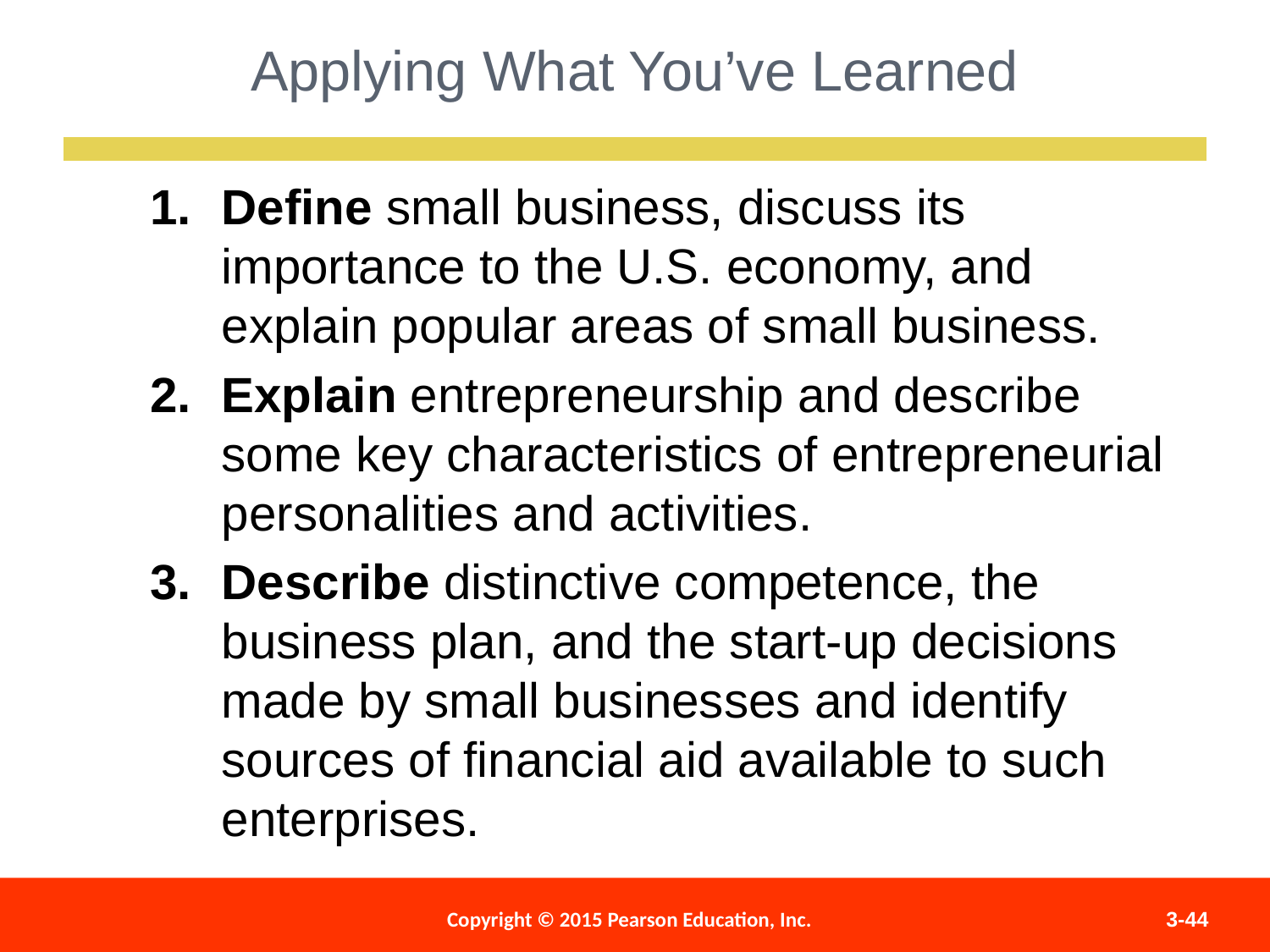

Applying What You’ve Learned
Define small business, discuss its importance to the U.S. economy, and explain popular areas of small business.
Explain entrepreneurship and describe some key characteristics of entrepreneurial personalities and activities.
Describe distinctive competence, the business plan, and the start-up decisions made by small businesses and identify sources of financial aid available to such enterprises.